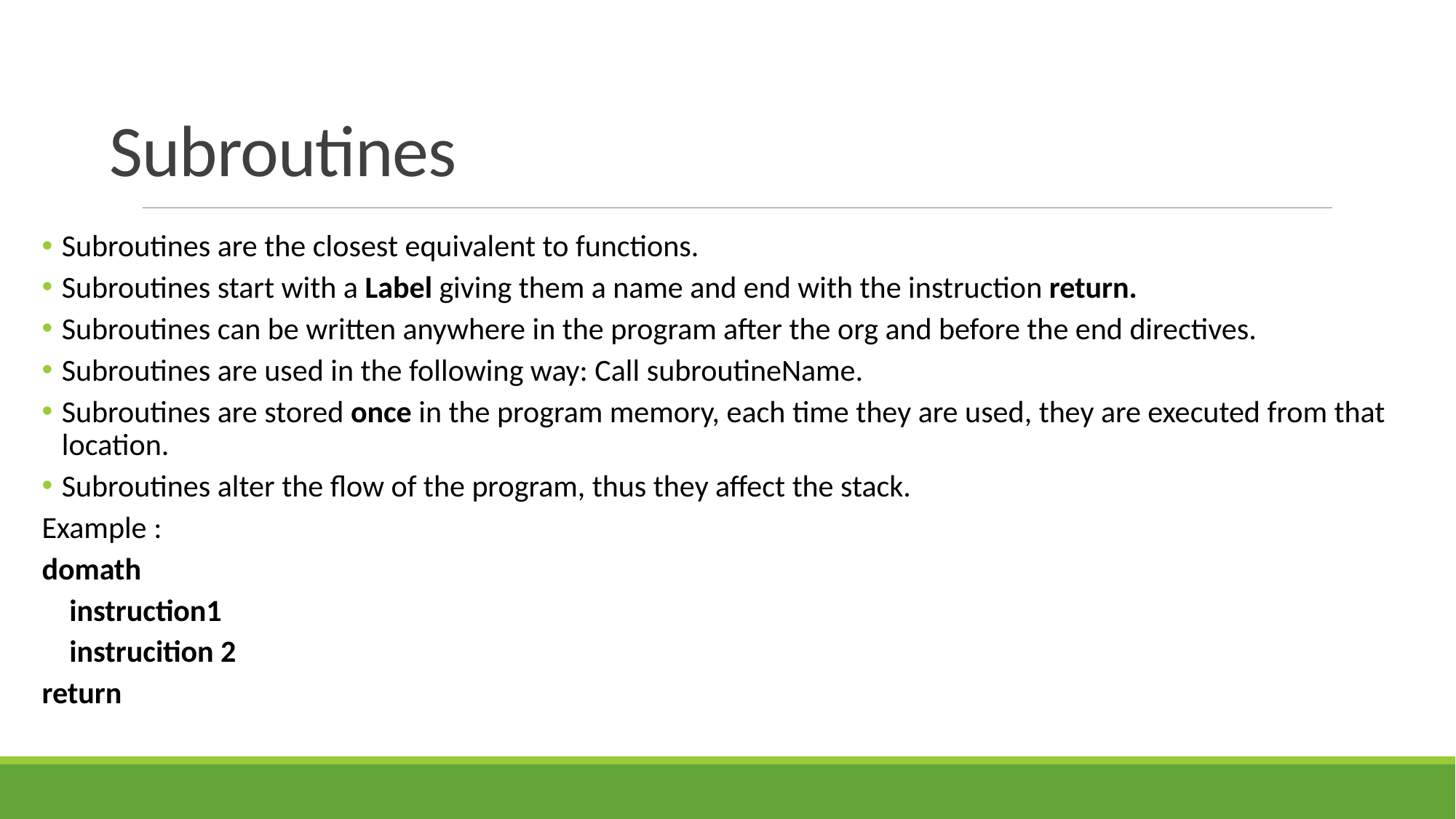

# Subroutines

Subroutines are the closest equivalent to functions.
Subroutines start with a Label giving them a name and end with the instruction return.
Subroutines can be written anywhere in the program after the org and before the end directives.
Subroutines are used in the following way: Call subroutineName.
Subroutines are stored once in the program memory, each time they are used, they are executed from that location.
Subroutines alter the flow of the program, thus they affect the stack.
Example :
domath
    instruction1
    instrucition 2
return